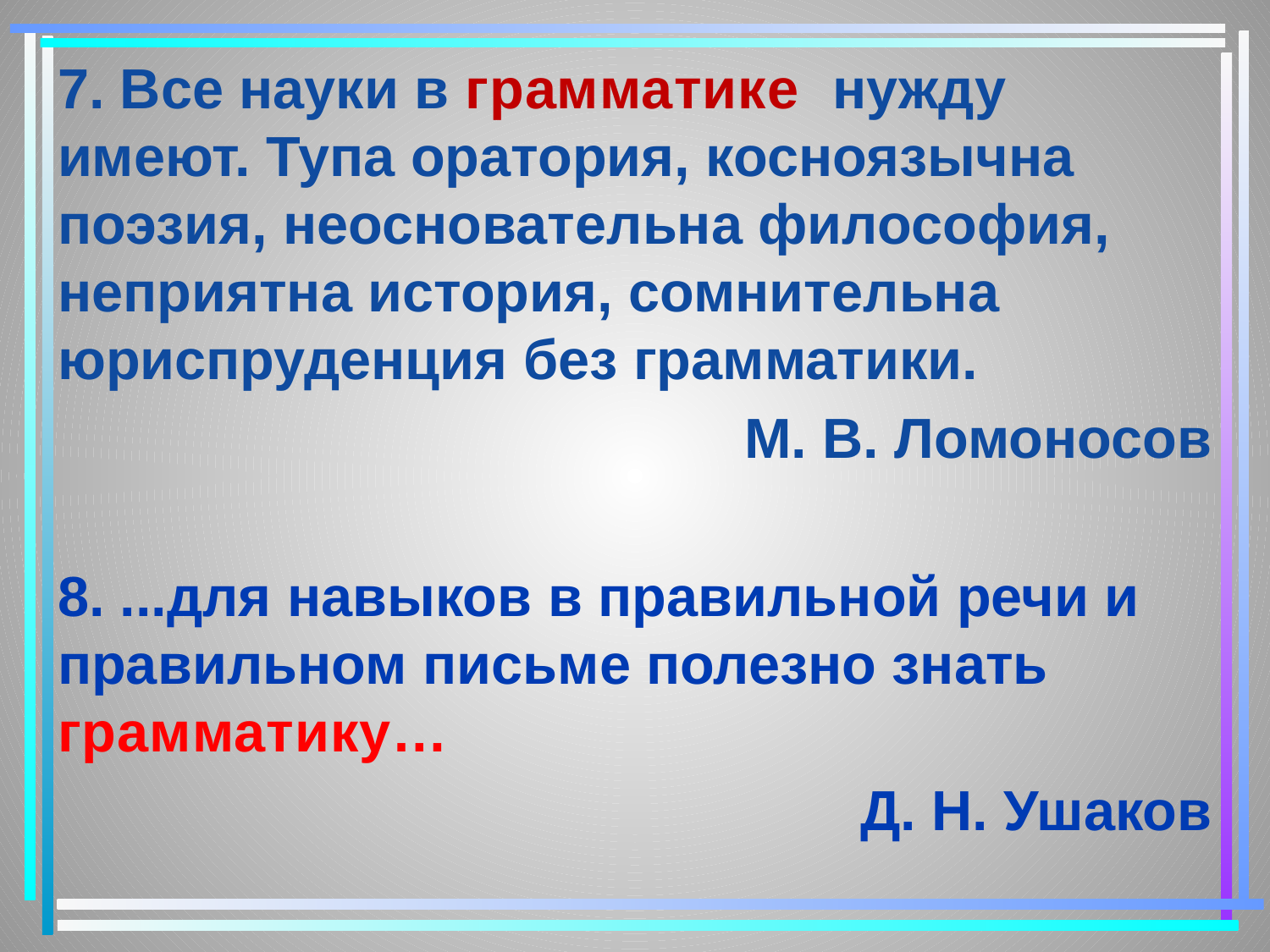

7. Все науки в грамматике  нужду имеют. Тупа оратория, косноязычна поэзия, неосновательна философия, неприятна история, сомнительна юриспруденция без грамматики.
 М. В. Ломоносов

8. ...для навыков в правильной речи и правильном письме полезно знать грамматику…
Д. Н. Ушаков